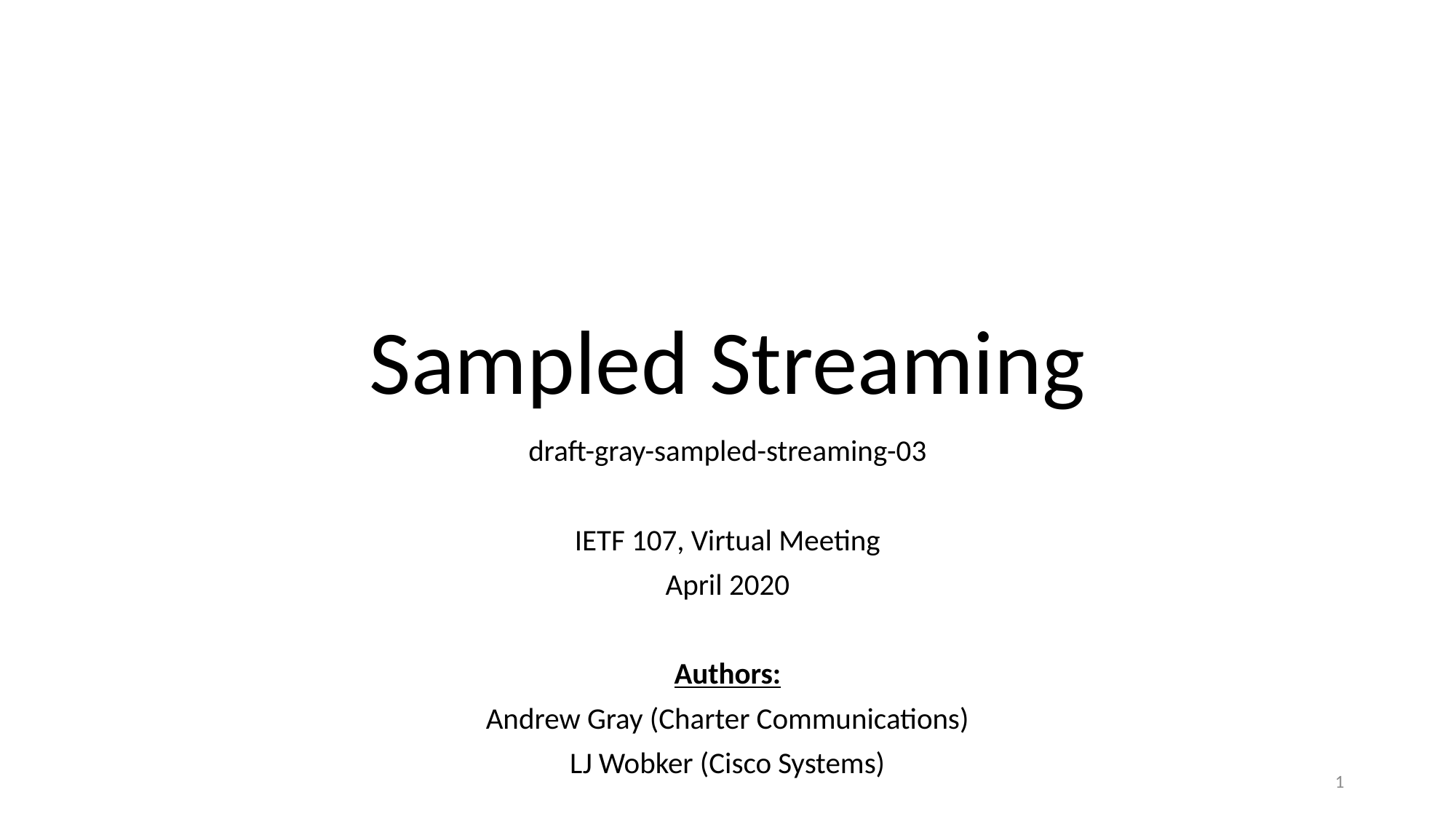

# Sampled Streaming
draft-gray-sampled-streaming-03

IETF 107, Virtual Meeting
April 2020

Authors:
Andrew Gray (Charter Communications)
LJ Wobker (Cisco Systems)
1